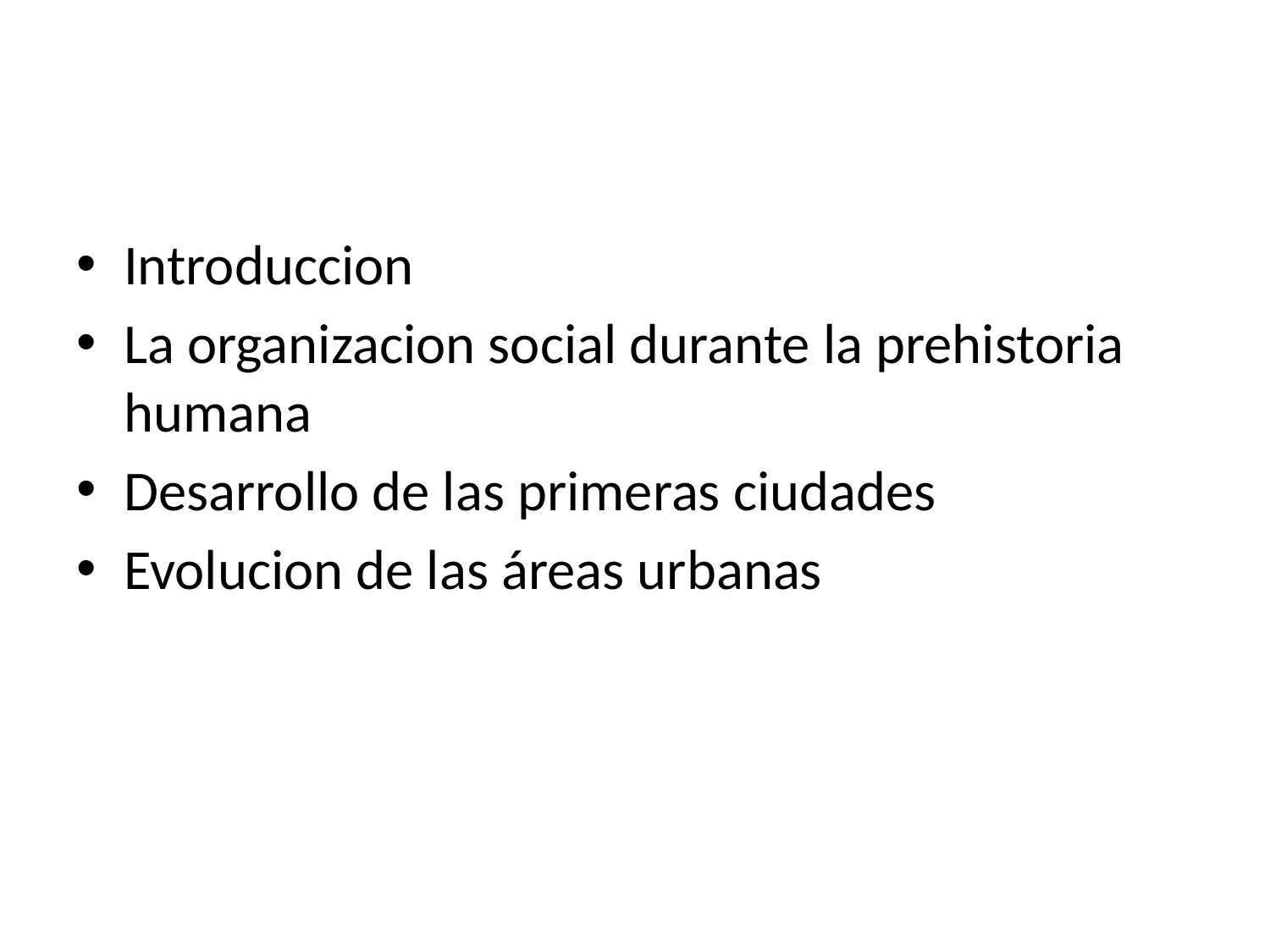

#
Introduccion
La organizacion social durante la prehistoria humana
Desarrollo de las primeras ciudades
Evolucion de las áreas urbanas